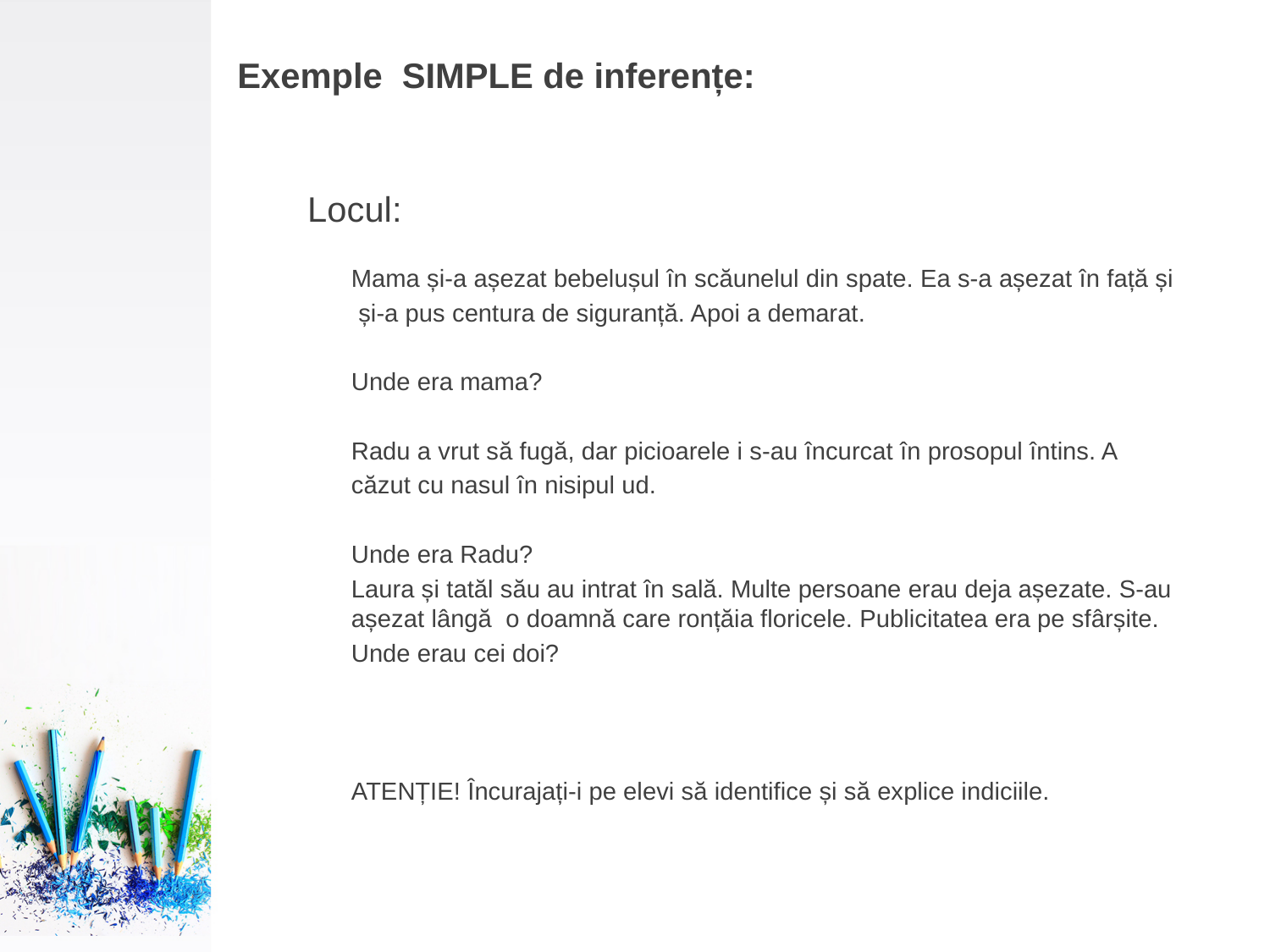

# Exemple  SIMPLE de inferențe:
Locul:
Mama și-a așezat bebelușul în scăunelul din spate. Ea s-a așezat în față și
 și-a pus centura de siguranță. Apoi a demarat.

Unde era mama?

Radu a vrut să fugă, dar picioarele i s-au încurcat în prosopul întins. A
căzut cu nasul în nisipul ud.

Unde era Radu?
Laura și tatăl său au intrat în sală. Multe persoane erau deja așezate. S-au așezat lângă  o doamnă care ronțăia floricele. Publicitatea era pe sfârșite.
Unde erau cei doi?

ATENȚIE! Încurajați-i pe elevi să identifice și să explice indiciile.